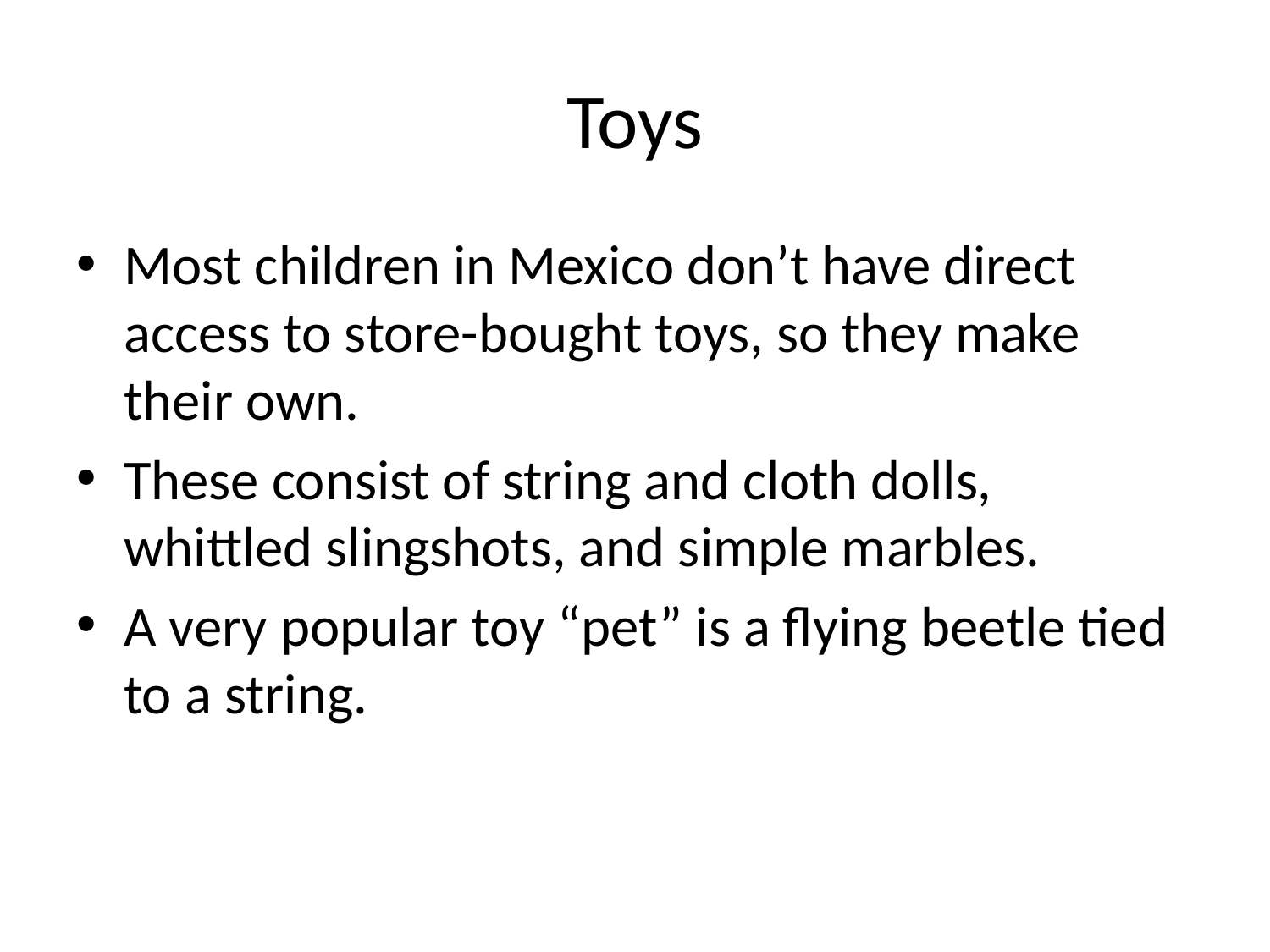

# Toys
Most children in Mexico don’t have direct access to store-bought toys, so they make their own.
These consist of string and cloth dolls, whittled slingshots, and simple marbles.
A very popular toy “pet” is a flying beetle tied to a string.